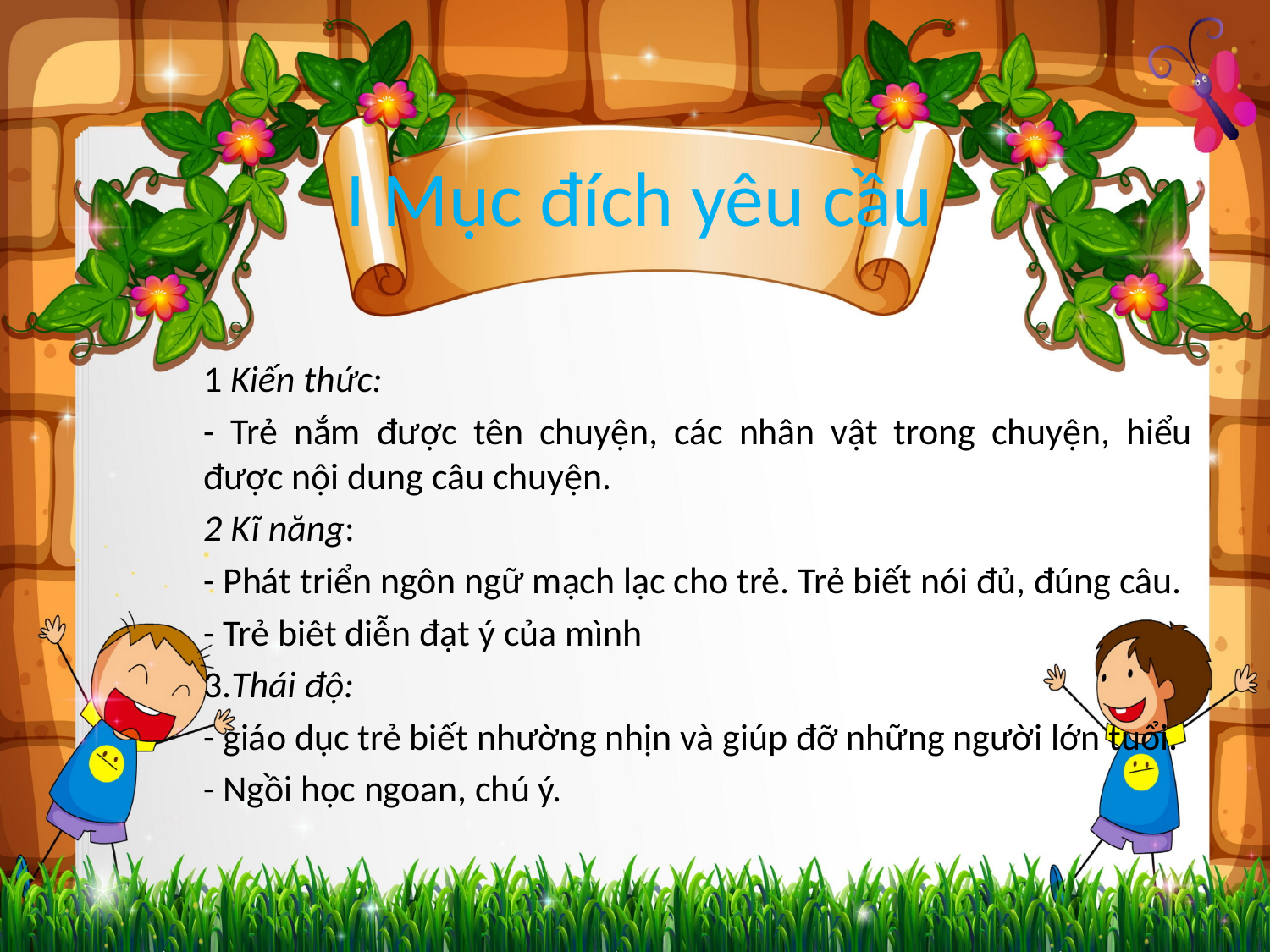

# I Mục đích yêu cầu
1 Kiến thức:
- Trẻ nắm được tên chuyện, các nhân vật trong chuyện, hiểu được nội dung câu chuyện.
2 Kĩ năng:
- Phát triển ngôn ngữ mạch lạc cho trẻ. Trẻ biết nói đủ, đúng câu.
- Trẻ biêt diễn đạt ý của mình
3.Thái độ:
- giáo dục trẻ biết nhường nhịn và giúp đỡ những người lớn tuổi.
- Ngồi học ngoan, chú ý.